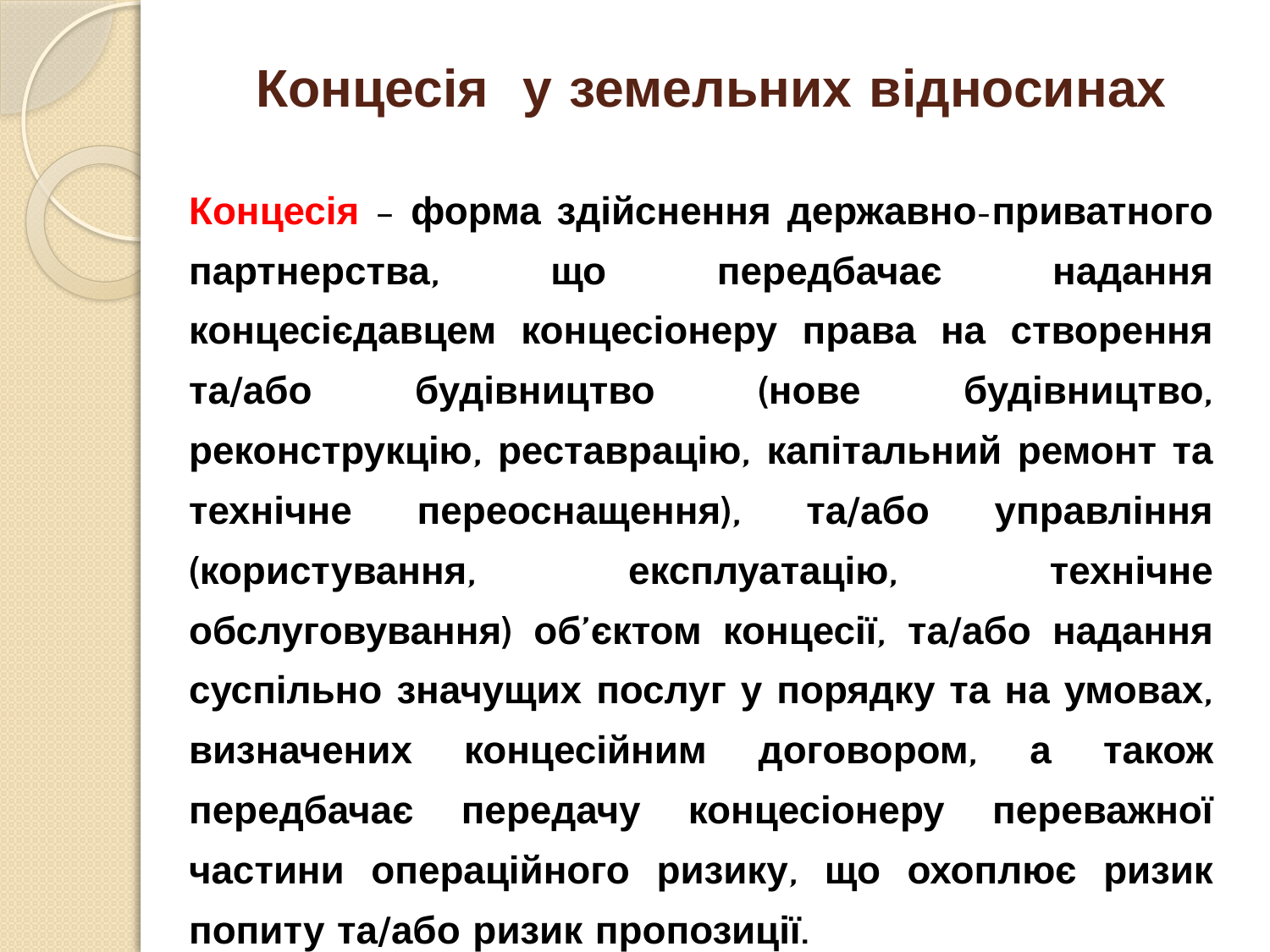

# Концесія  у земельних відносинах
Концесія – форма здійснення державно-приватного партнерства, що передбачає надання концесієдавцем концесіонеру права на створення та/або будівництво (нове будівництво, реконструкцію, реставрацію, капітальний ремонт та технічне переоснащення), та/або управління (користування, експлуатацію, технічне обслуговування) об’єктом концесії, та/або надання суспільно значущих послуг у порядку та на умовах, визначених концесійним договором, а також передбачає передачу концесіонеру переважної частини операційного ризику, що охоплює ризик попиту та/або ризик пропозиції.